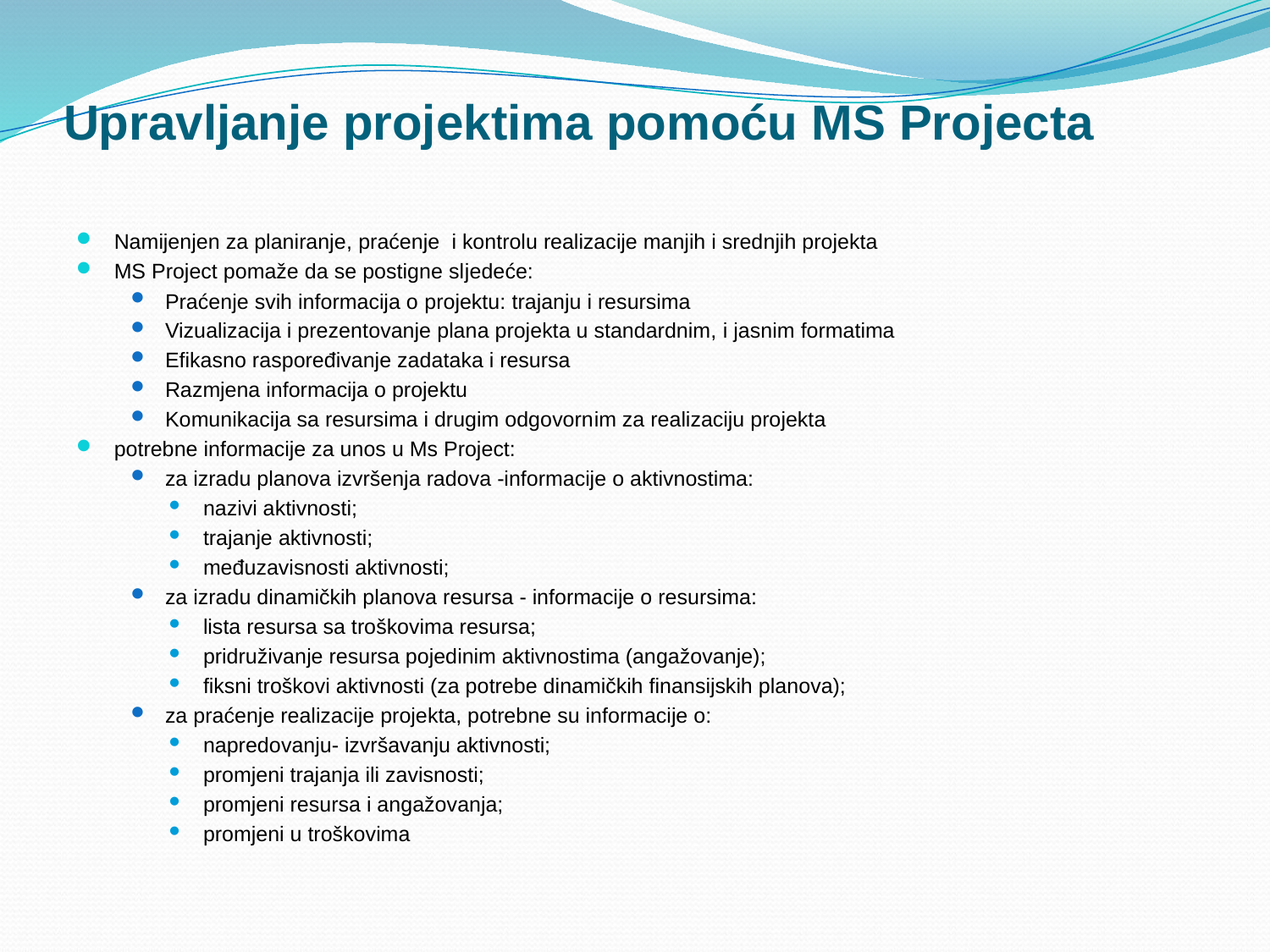

# Upravljanje projektima pomoću MS Projecta
Namijenjen za planiranje, praćenje  i kontrolu realizacije manjih i srednjih projekta
MS Project pomaže da se postigne sljedeće:
Praćenje svih informacija o projektu: trajanju i resursima
Vizualizacija i prezentovanje plana projekta u standardnim, i jasnim formatima
Efikasno raspoređivanje zadataka i resursa
Razmjena informacija o projektu
Komunikacija sa resursima i drugim odgovornim za realizaciju projekta
potrebne informacije za unos u Ms Project:
za izradu planova izvršenja radova -informacije o aktivnostima:
nazivi aktivnosti;
trajanje aktivnosti;
međuzavisnosti aktivnosti;
za izradu dinamičkih planova resursa - informacije o resursima:
lista resursa sa troškovima resursa;
pridruživanje resursa pojedinim aktivnostima (angažovanje);
fiksni troškovi aktivnosti (za potrebe dinamičkih finansijskih planova);
za praćenje realizacije projekta, potrebne su informacije o:
napredovanju- izvršavanju aktivnosti;
promjeni trajanja ili zavisnosti;
promjeni resursa i angažovanja;
promjeni u troškovima